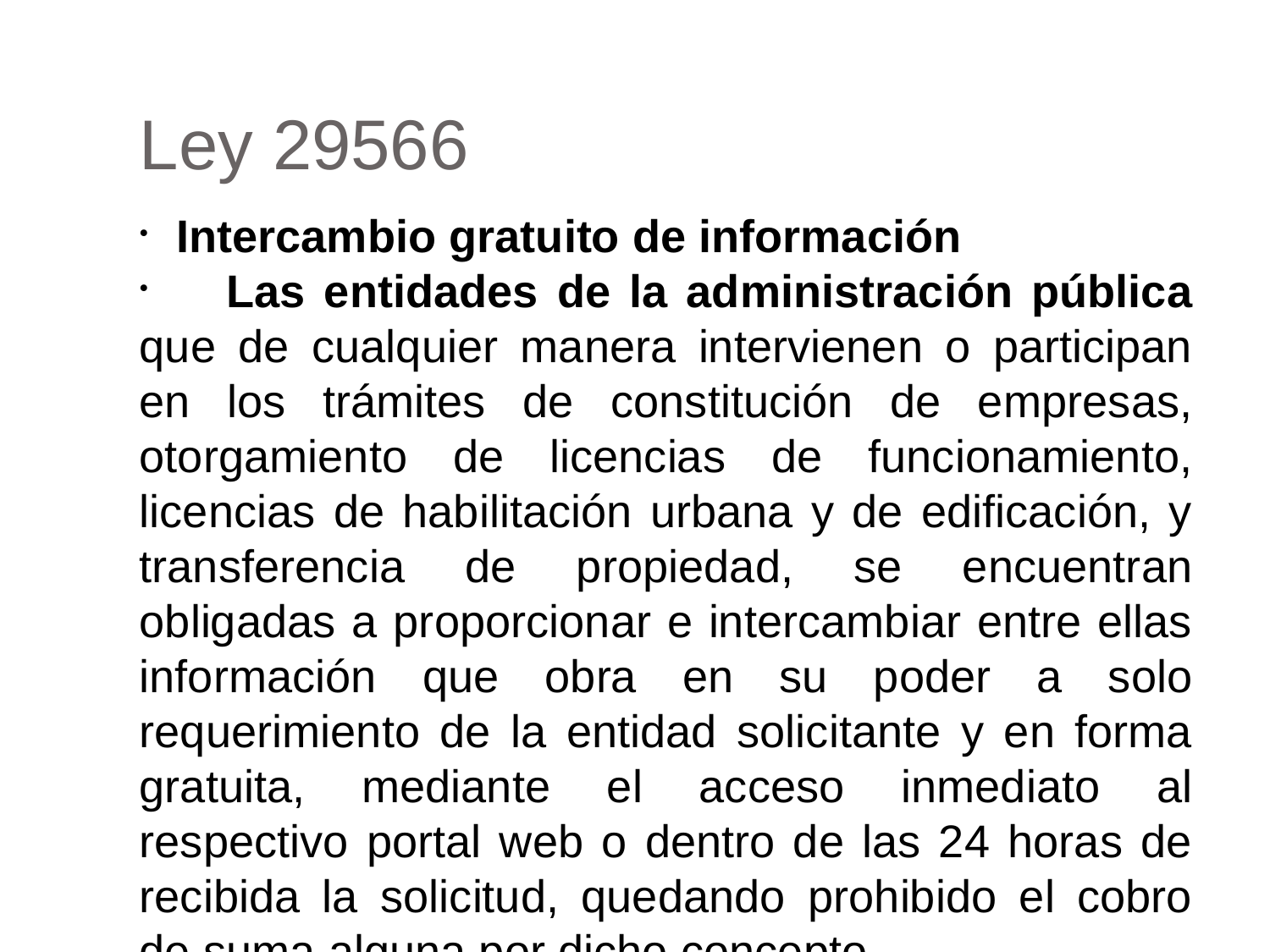

Ley 29566
  Intercambio gratuito de información
     Las entidades de la administración pública que de cualquier manera intervienen o participan en los trámites de constitución de empresas, otorgamiento de licencias de funcionamiento, licencias de habilitación urbana y de edificación, y transferencia de propiedad, se encuentran obligadas a proporcionar e intercambiar entre ellas información que obra en su poder a solo requerimiento de la entidad solicitante y en forma gratuita, mediante el acceso inmediato al respectivo portal web o dentro de las 24 horas de recibida la solicitud, quedando prohibido el cobro de suma alguna por dicho concepto.